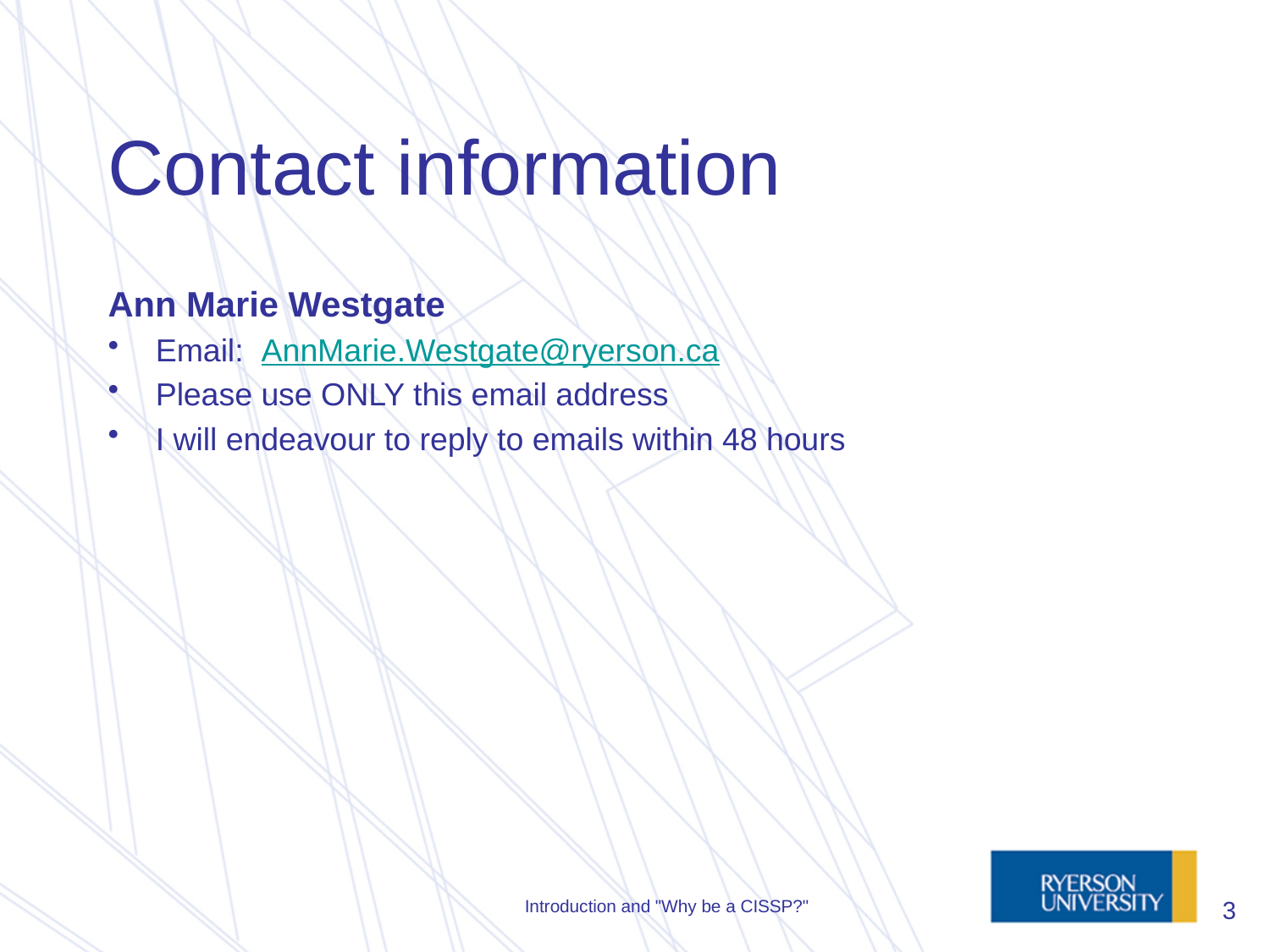

# Contact information
Ann Marie Westgate
Email:  AnnMarie.Westgate@ryerson.ca
Please use ONLY this email address
I will endeavour to reply to emails within 48 hours

Introduction and "Why be a CISSP?"
3